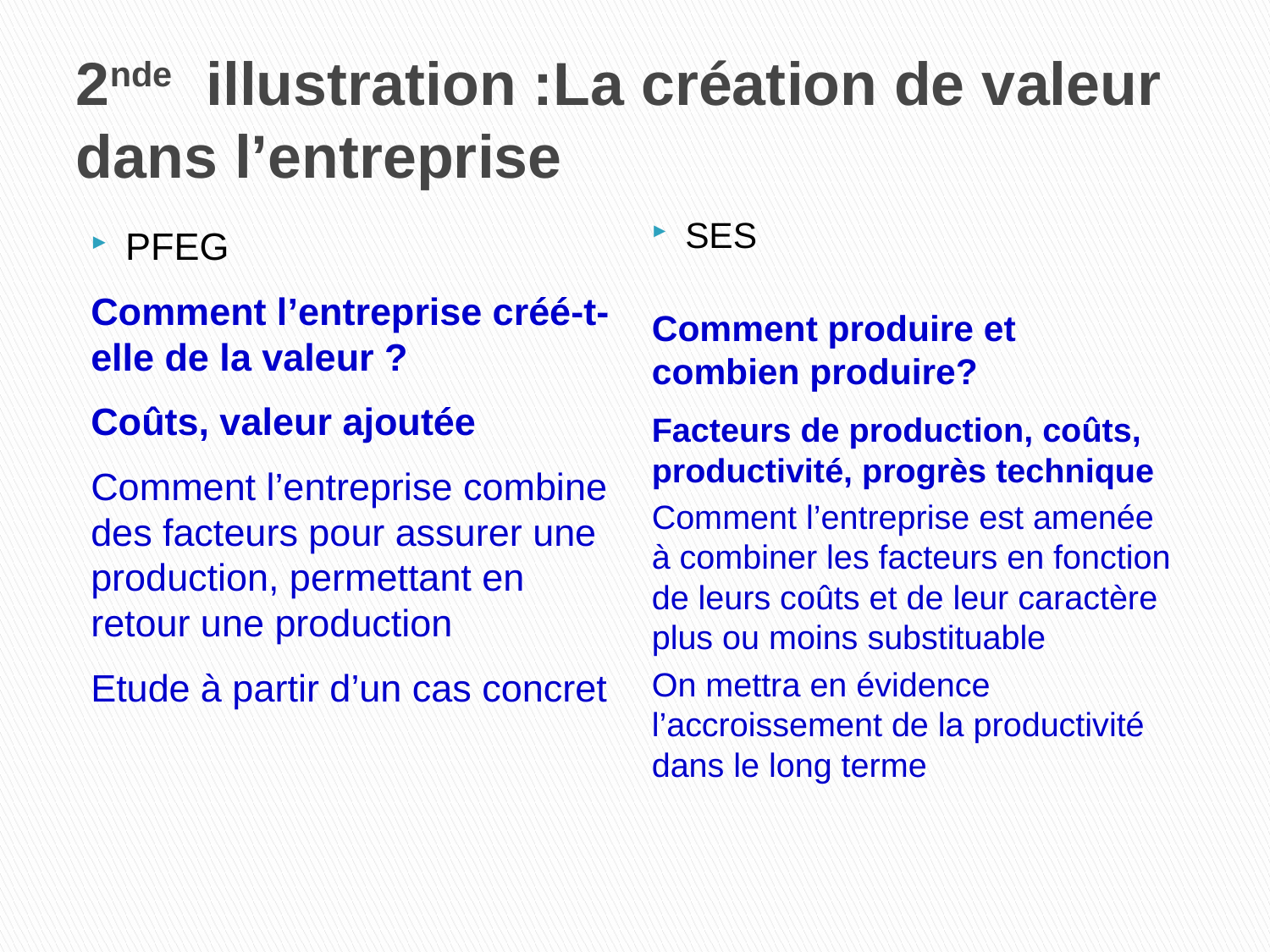

# 2nde  illustration :La création de valeur dans l’entreprise
SES

Comment produire et combien produire?
Facteurs de production, coûts, productivité, progrès technique
Comment l’entreprise est amenée à combiner les facteurs en fonction de leurs coûts et de leur caractère plus ou moins substituable
On mettra en évidence l’accroissement de la productivité dans le long terme

PFEG
Comment l’entreprise créé-t-elle de la valeur ?
Coûts, valeur ajoutée
Comment l’entreprise combine des facteurs pour assurer une production, permettant en retour une production
Etude à partir d’un cas concret